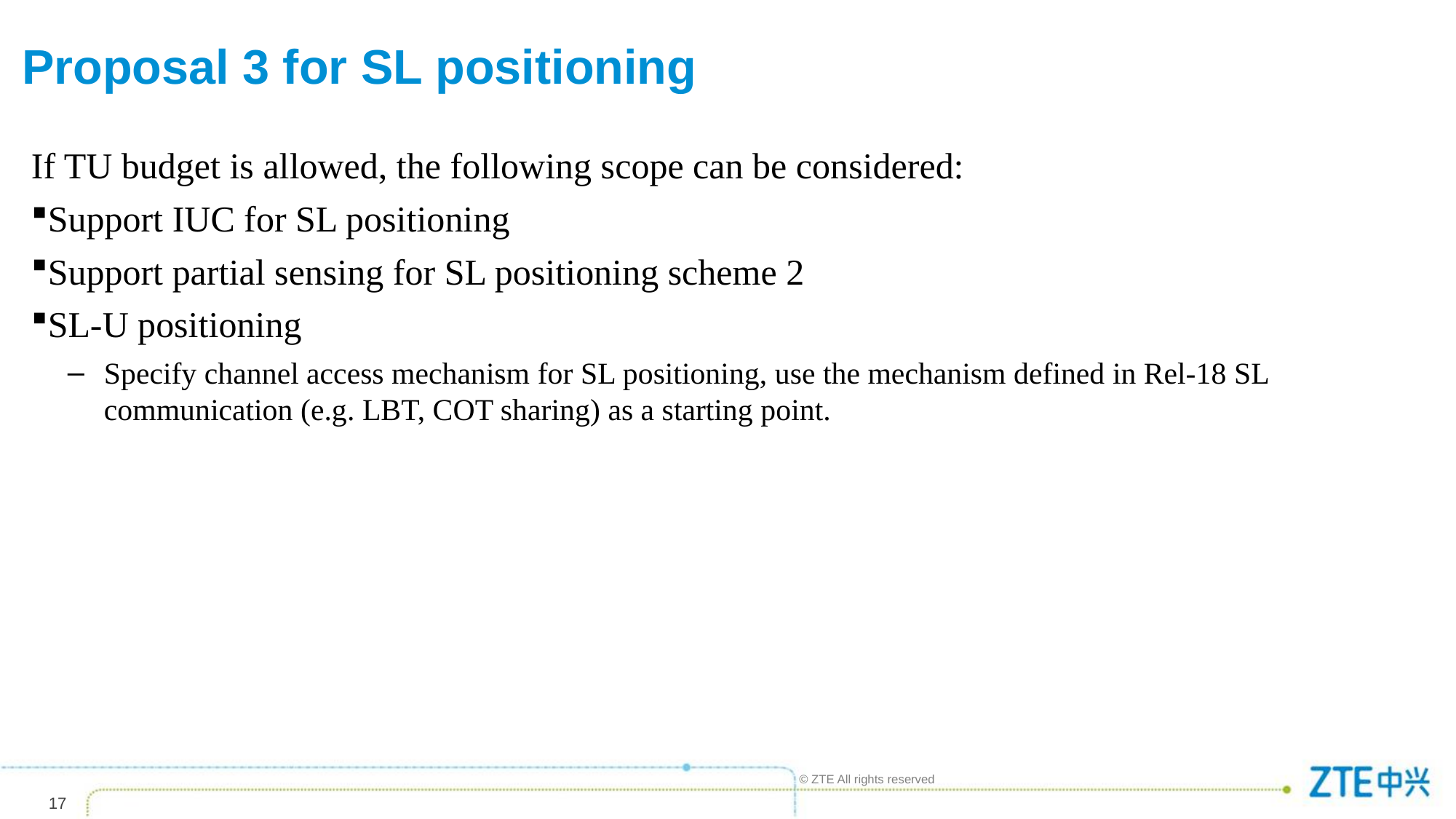

Proposal 3 for SL positioning
If TU budget is allowed, the following scope can be considered:
Support IUC for SL positioning
Support partial sensing for SL positioning scheme 2
SL-U positioning
Specify channel access mechanism for SL positioning, use the mechanism defined in Rel-18 SL communication (e.g. LBT, COT sharing) as a starting point.